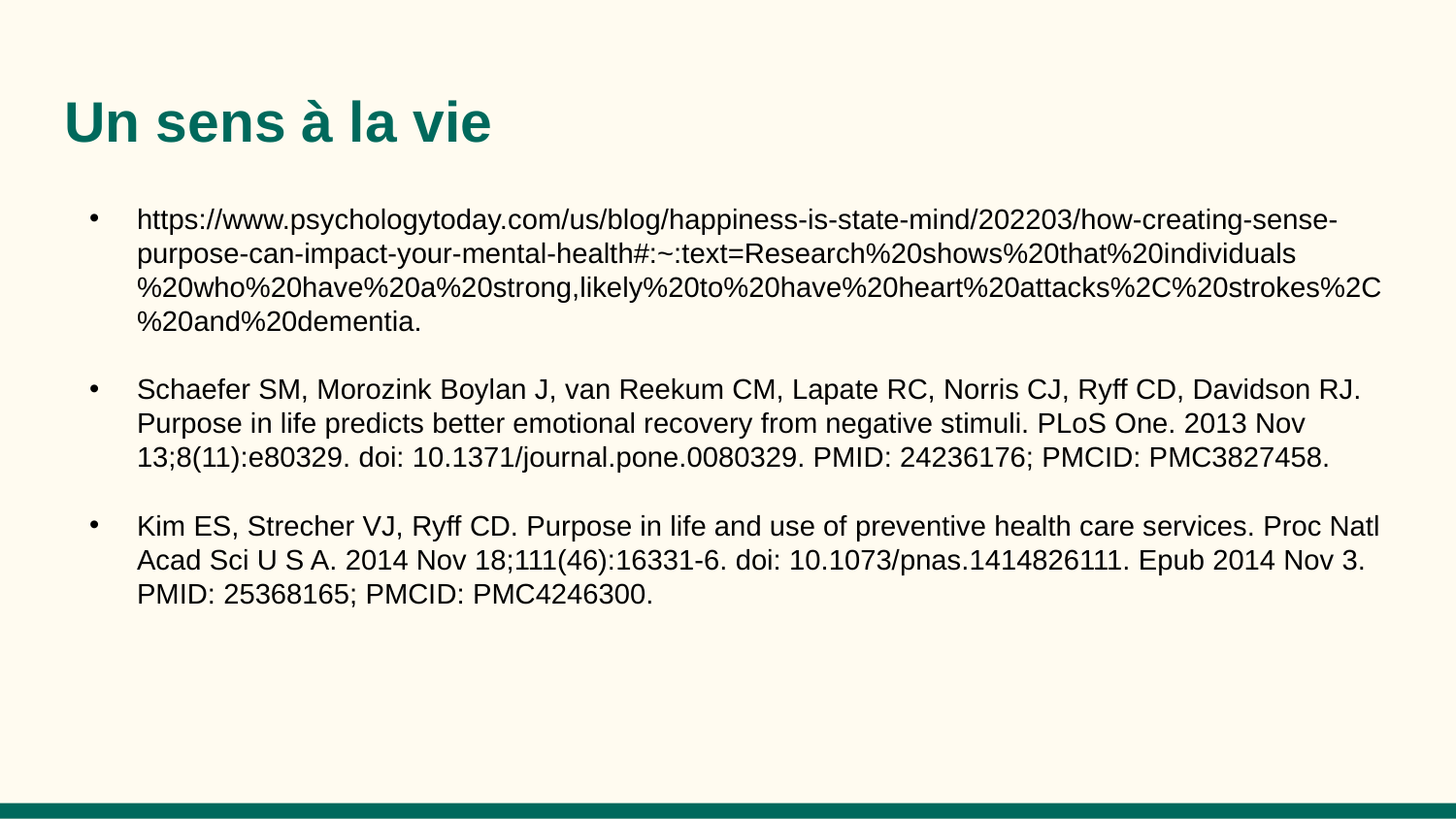

# Un sens à la vie
https://www.psychologytoday.com/us/blog/happiness-is-state-mind/202203/how-creating-sense-purpose-can-impact-your-mental-health#:~:text=Research%20shows%20that%20individuals%20who%20have%20a%20strong,likely%20to%20have%20heart%20attacks%2C%20strokes%2C%20and%20dementia.

Schaefer SM, Morozink Boylan J, van Reekum CM, Lapate RC, Norris CJ, Ryff CD, Davidson RJ. Purpose in life predicts better emotional recovery from negative stimuli. PLoS One. 2013 Nov 13;8(11):e80329. doi: 10.1371/journal.pone.0080329. PMID: 24236176; PMCID: PMC3827458.

Kim ES, Strecher VJ, Ryff CD. Purpose in life and use of preventive health care services. Proc Natl Acad Sci U S A. 2014 Nov 18;111(46):16331-6. doi: 10.1073/pnas.1414826111. Epub 2014 Nov 3. PMID: 25368165; PMCID: PMC4246300.